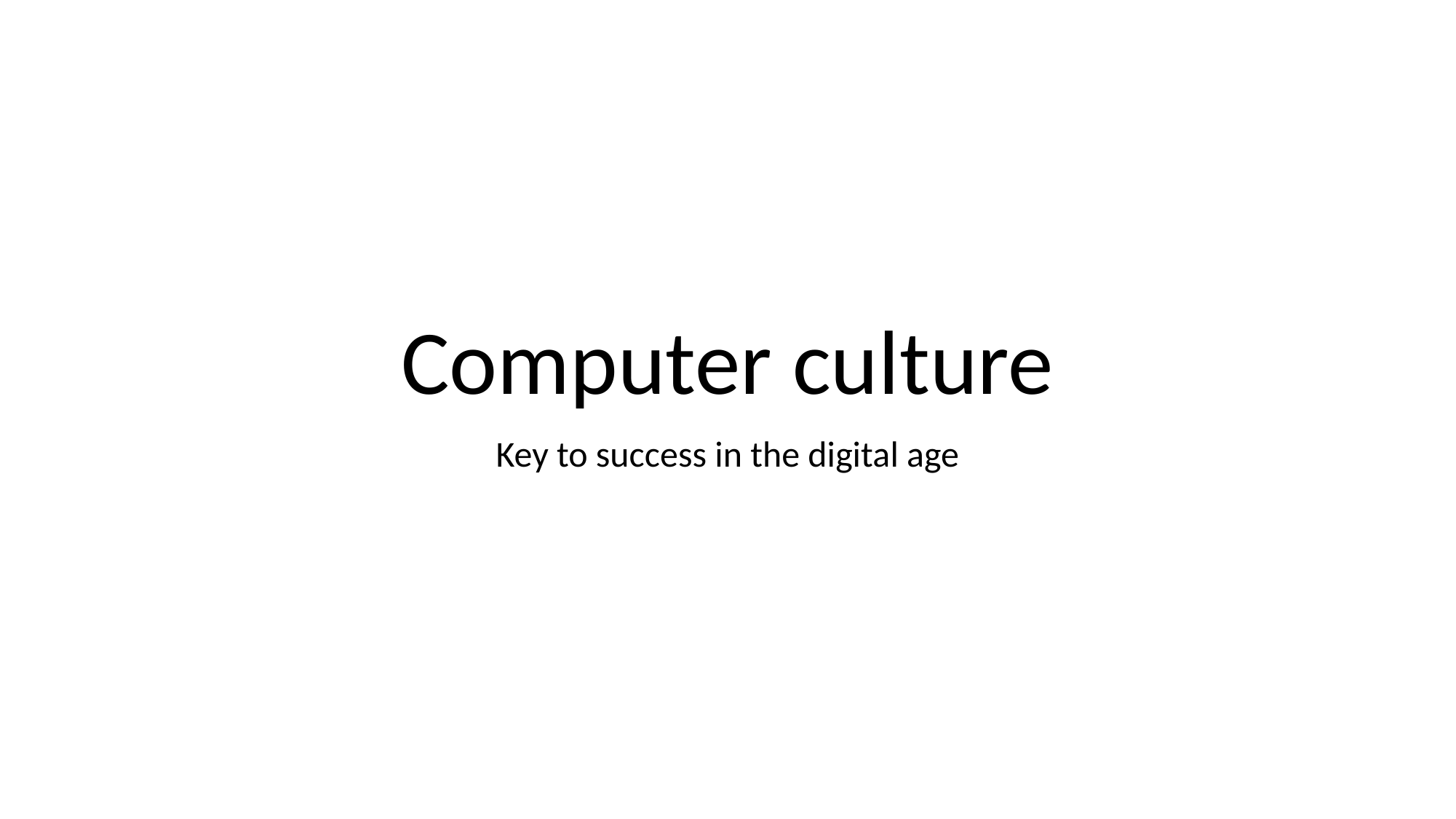

# Computer culture
Key to success in the digital age